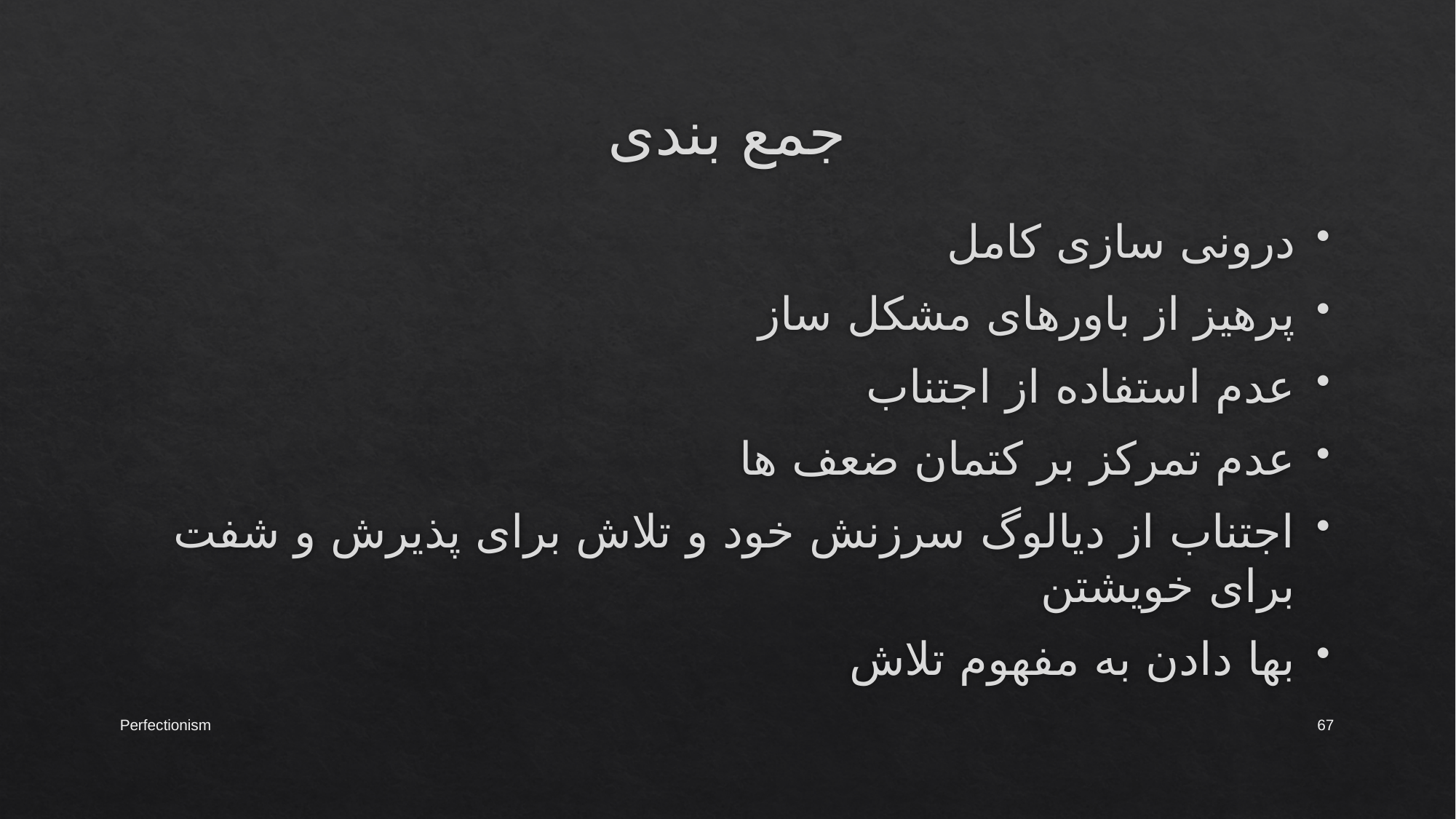

# جمع بندی
درونی سازی کامل
پرهیز از باورهای مشکل ساز
عدم استفاده از اجتناب
عدم تمرکز بر کتمان ضعف ها
اجتناب از دیالوگ سرزنش خود و تلاش برای پذیرش و شفت برای خویشتن
بها دادن به مفهوم تلاش

Perfectionism
67